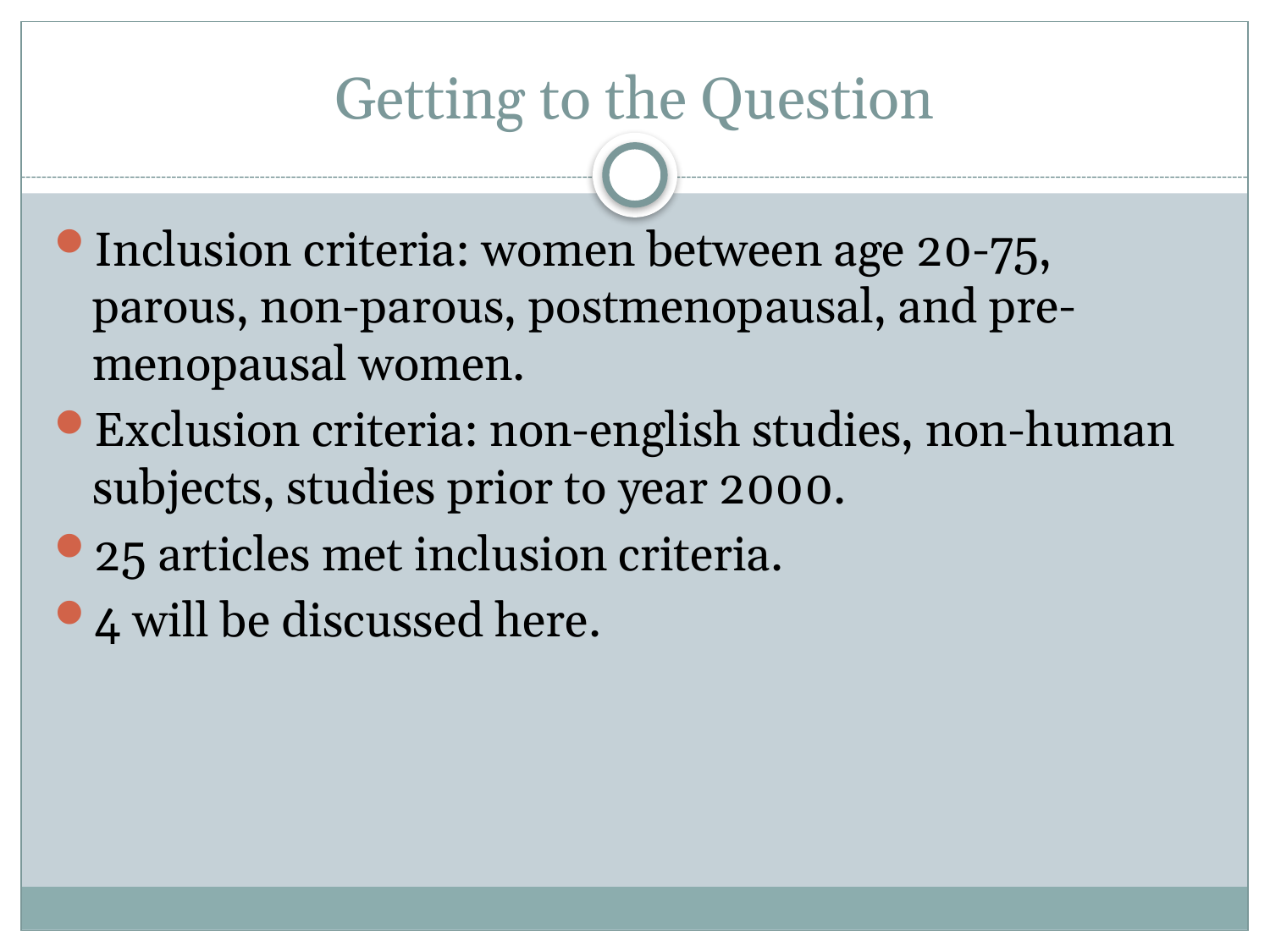

# Getting to the Question
Inclusion criteria: women between age 20-75, parous, non-parous, postmenopausal, and pre-menopausal women.
Exclusion criteria: non-english studies, non-human subjects, studies prior to year 2000.
25 articles met inclusion criteria.
4 will be discussed here.